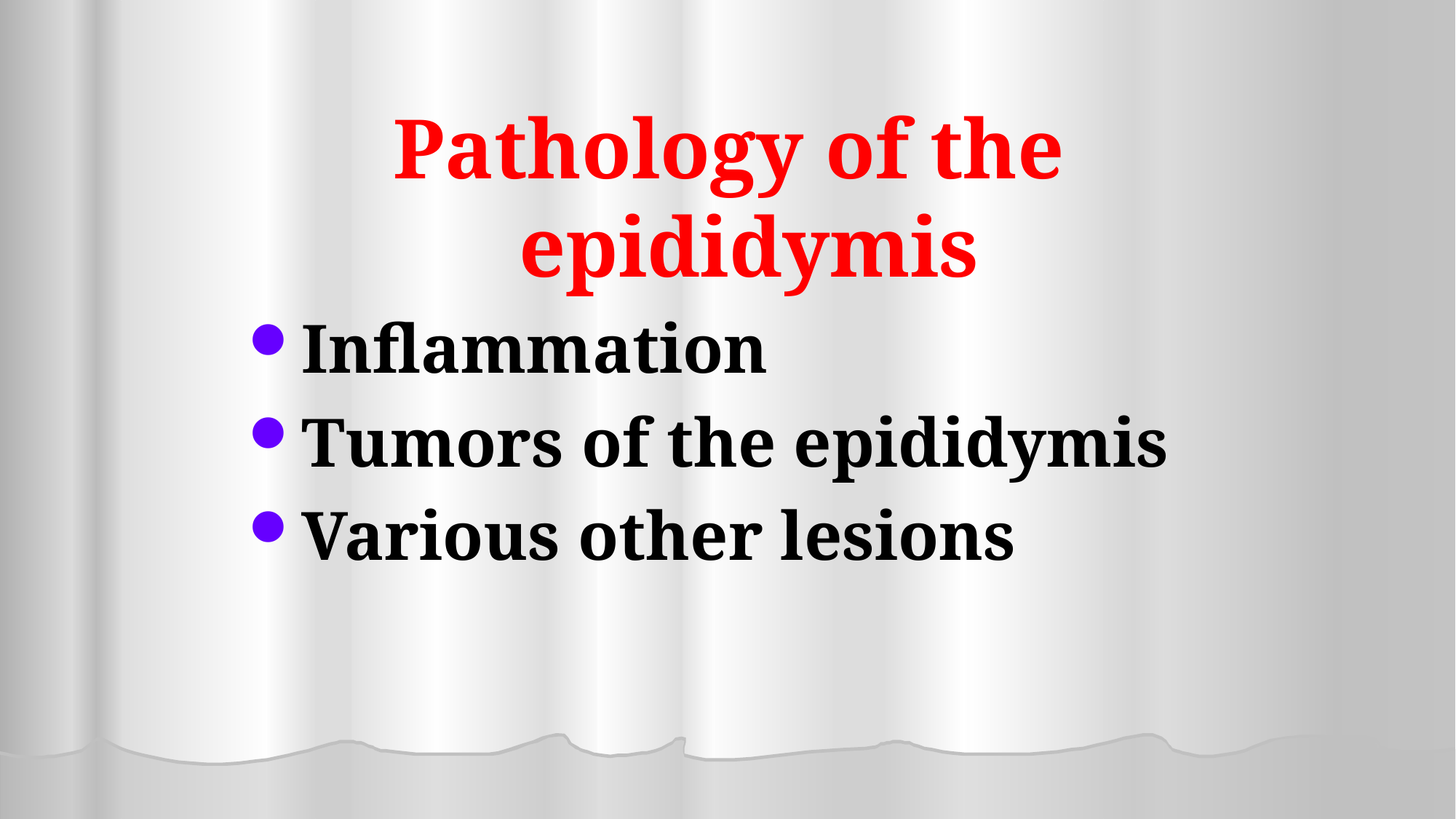

Pathology of the epididymis
Inflammation
Tumors of the epididymis
Various other lesions